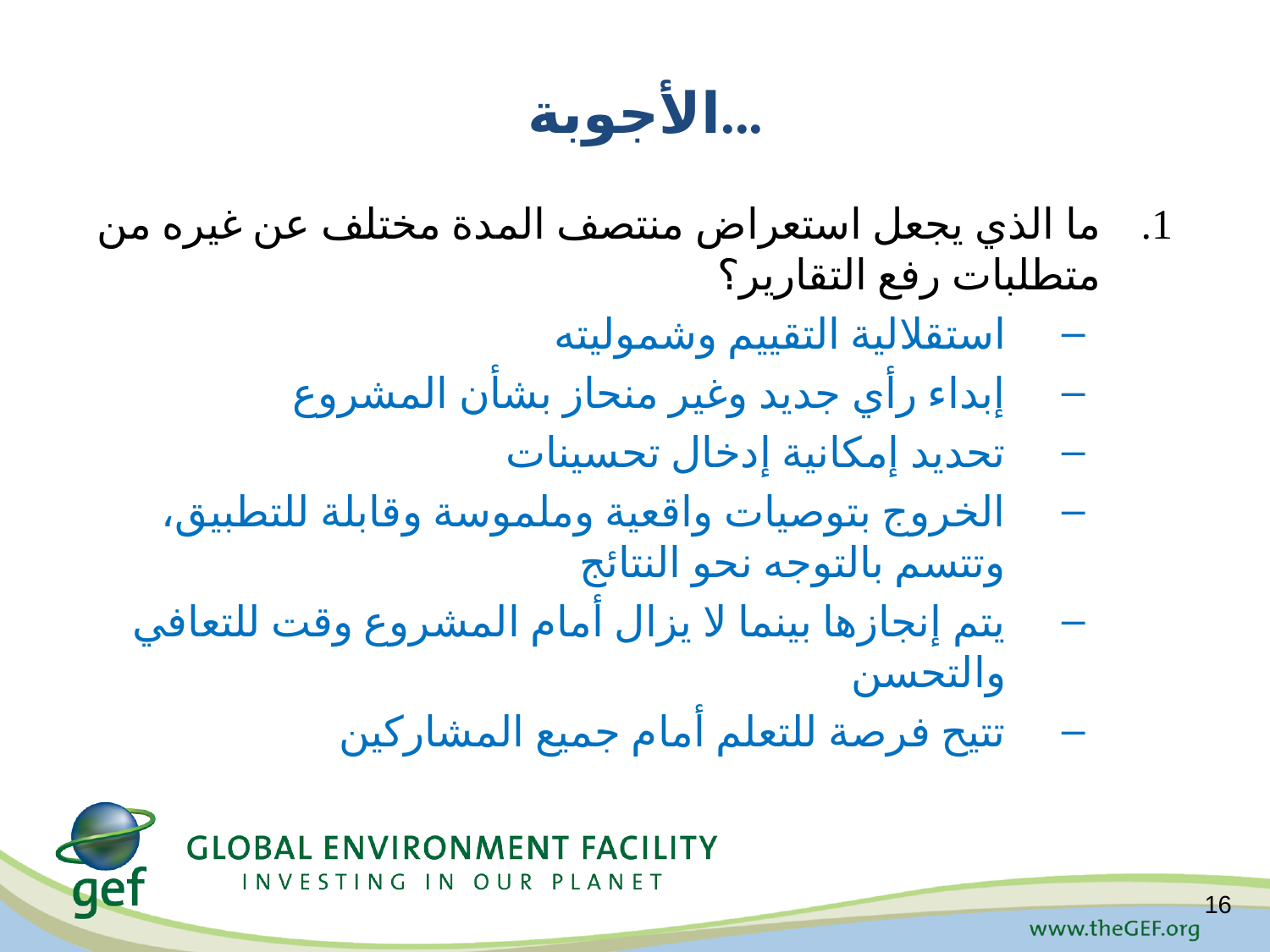

# الأجوبة...
ما الذي يجعل استعراض منتصف المدة مختلف عن غيره من متطلبات رفع التقارير؟
استقلالية التقييم وشموليته
إبداء رأي جديد وغير منحاز بشأن المشروع
تحديد إمكانية إدخال تحسينات
الخروج بتوصيات واقعية وملموسة وقابلة للتطبيق، وتتسم بالتوجه نحو النتائج
يتم إنجازها بينما لا يزال أمام المشروع وقت للتعافي والتحسن
تتيح فرصة للتعلم أمام جميع المشاركين
16